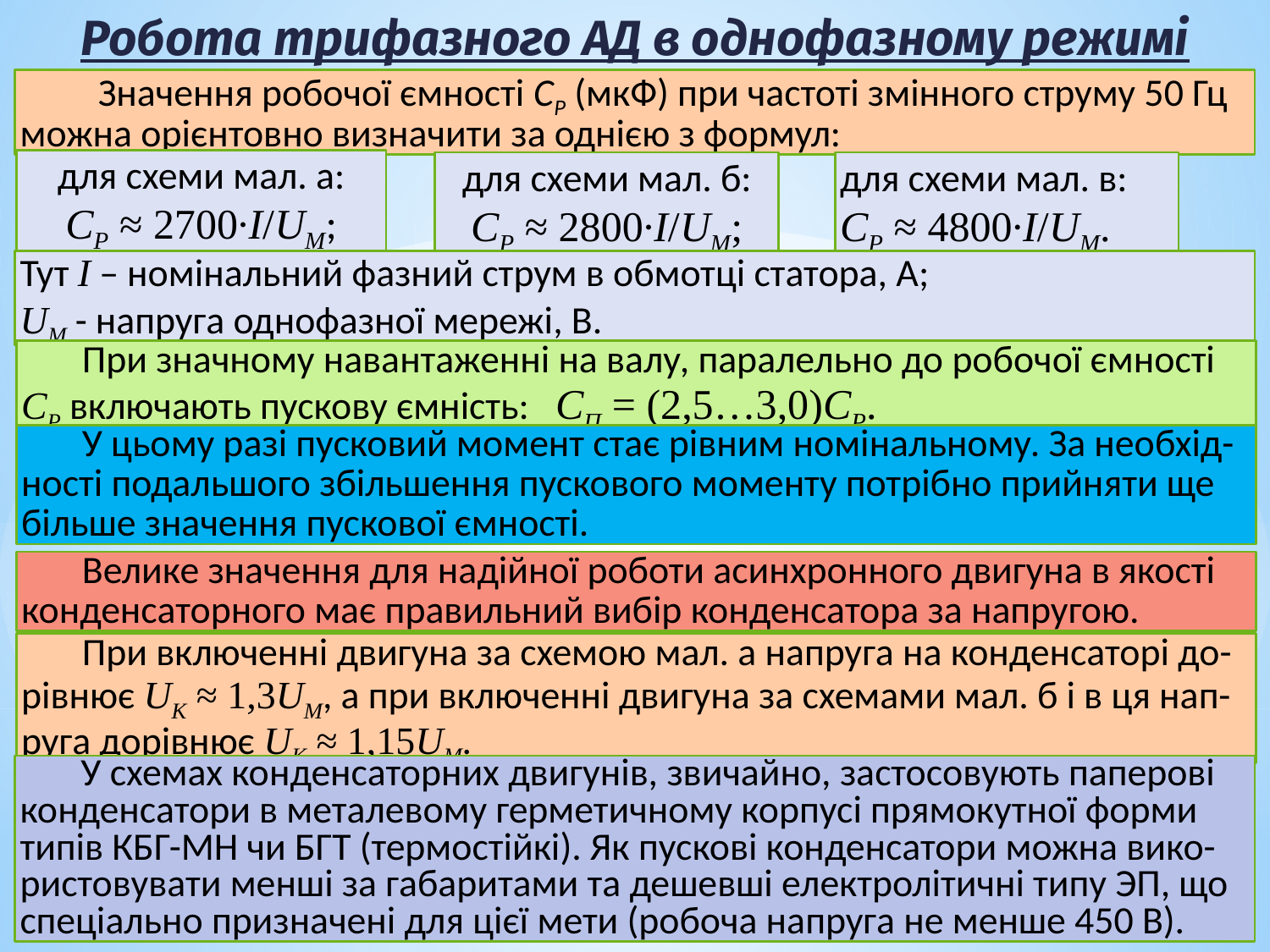

Робота трифазного АД в однофазному режимі
         Значення робочої ємності СР (мкФ) при частоті змінного струму 50 Гц можна орієнтовно визначити за однією з формул:
для схеми мал. а:
СР ≈ 2700∙I/UM;
для схеми мал. б:
СР ≈ 2800∙I/UM;
для схеми мал. в:
СР ≈ 4800∙I/UM.
Тут І – номінальний фазний струм в обмотці статора, А;
UМ - напруга однофазної мережі, В.
       При значному навантаженні на валу, паралельно до робочої ємності СР включають пускову ємність:   СП = (2,5…3,0)СР.
       У цьому разі пусковий момент стає рівним номінальному. За необхід-ності подальшого збільшення пускового моменту потрібно прийняти ще більше значення пускової ємності.
       Велике значення для надійної роботи асинхронного двигуна в якості конденсаторного має правильний вибір конденсатора за напругою.
       При включенні двигуна за схемою мал. а напруга на конденсаторі до-рівнює UK ≈ 1,3UM, а при включенні двигуна за схемами мал. б і в ця нап-руга дорівнює UK ≈ 1,15UM.
       У схемах конденсаторних двигунів, звичайно, застосовують паперові конденсатори в металевому герметичному корпусі прямокутної форми типів КБГ-МН чи БГТ (термостійкі). Як пускові конденсатори можна вико-ристовувати менші за габаритами та дешевші електролітичні типу ЭП, що спеціально призначені для цієї мети (робоча напруга не менше 450 В).